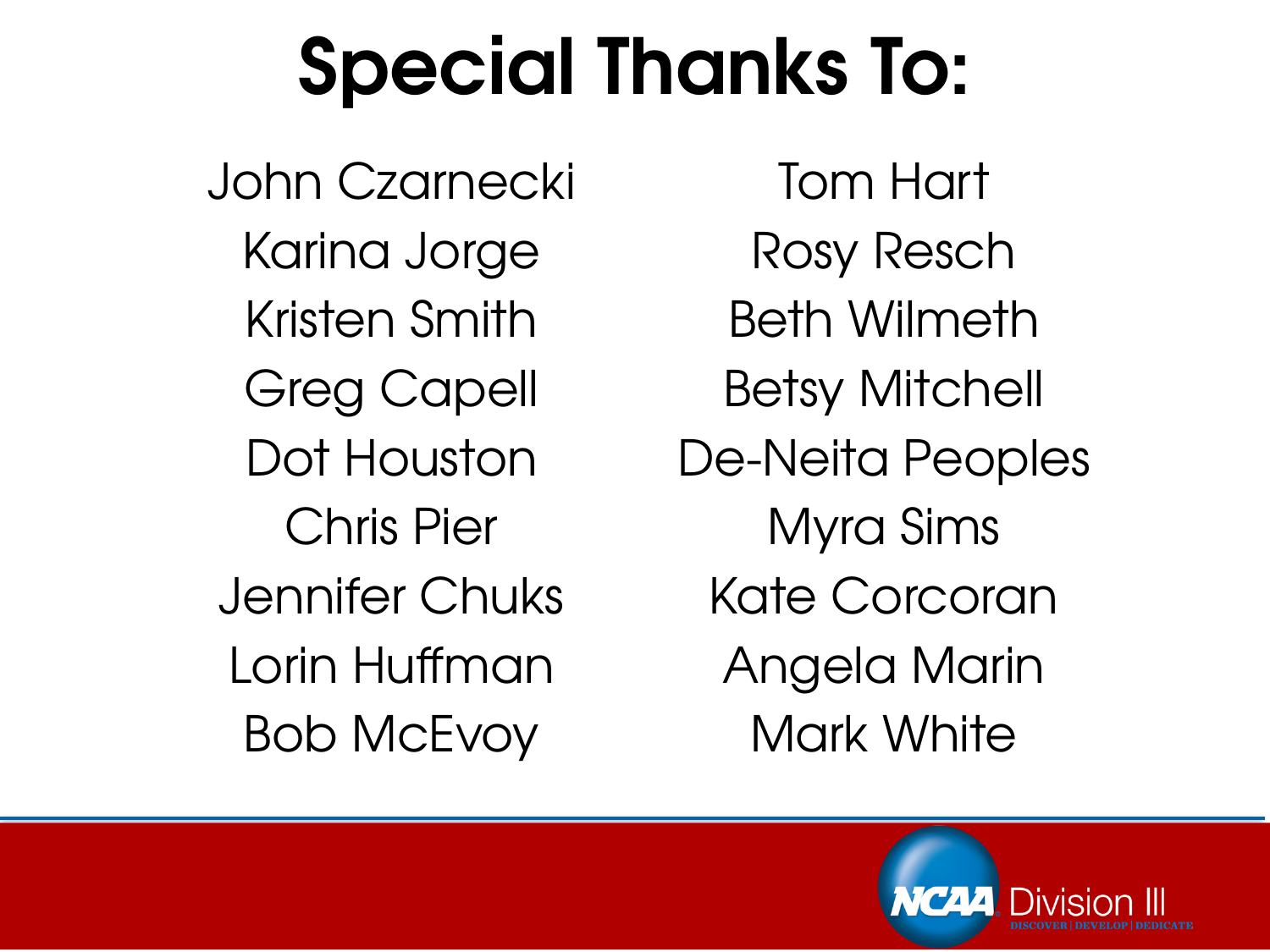

# Special Thanks To:
John Czarnecki
Karina Jorge
Kristen Smith
Greg Capell
Dot Houston
Chris Pier
Jennifer Chuks
Lorin Huffman
Bob McEvoy
Tom Hart
Rosy Resch
Beth Wilmeth
Betsy Mitchell
De-Neita Peoples
Myra Sims
Kate Corcoran
Angela Marin
Mark White